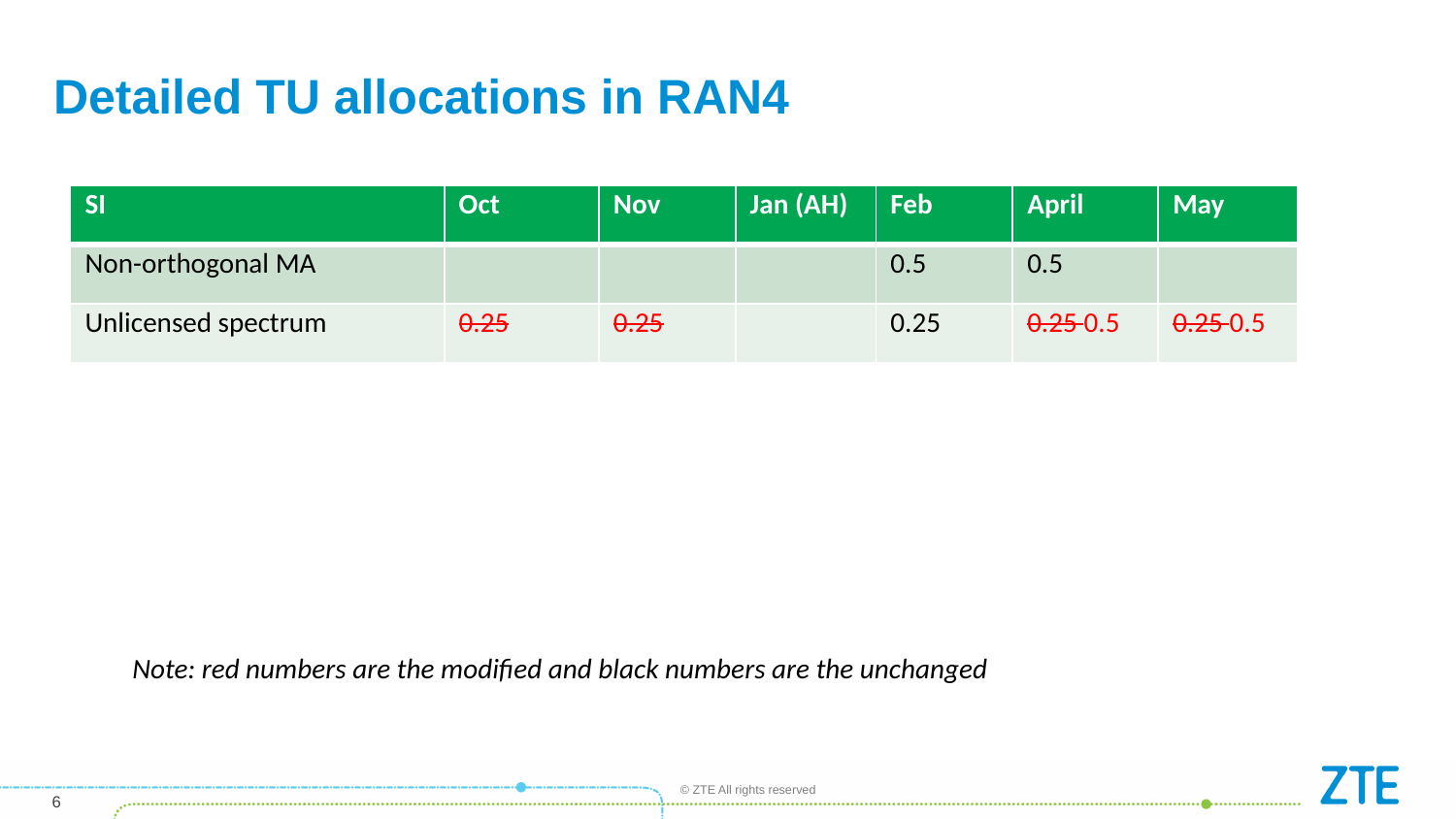

# Detailed TU allocations in RAN4
| SI | Oct | Nov | Jan (AH) | Feb | April | May |
| --- | --- | --- | --- | --- | --- | --- |
| Non-orthogonal MA |  |  |  | 0.5 | 0.5 |  |
| Unlicensed spectrum | 0.25 | 0.25 |  | 0.25 | 0.25 0.5 | 0.25 0.5 |
Note: red numbers are the modified and black numbers are the unchanged